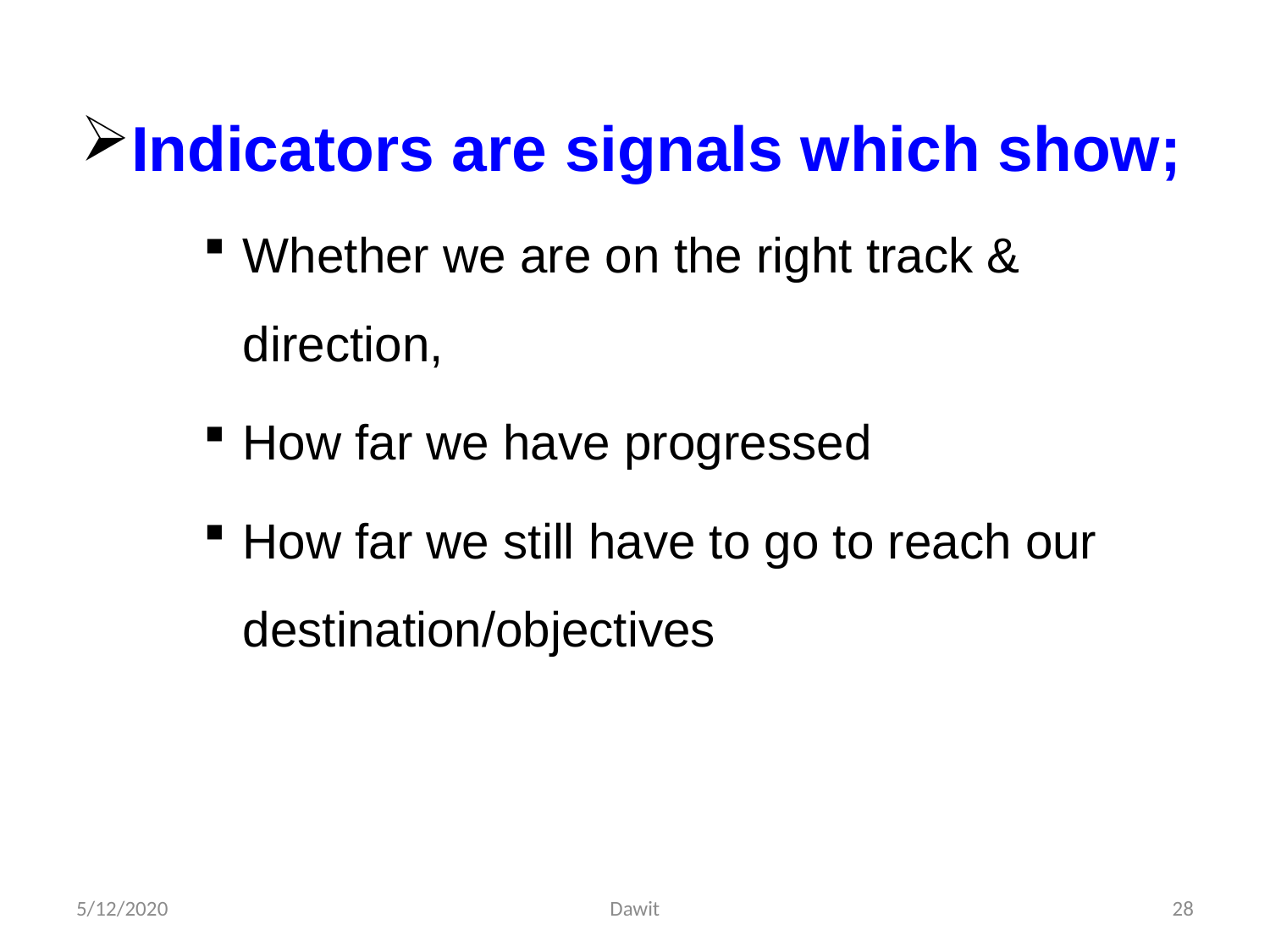

Indicators are signals which show;
Whether we are on the right track & direction,
How far we have progressed
How far we still have to go to reach our destination/objectives
5/12/2020
Dawit
28